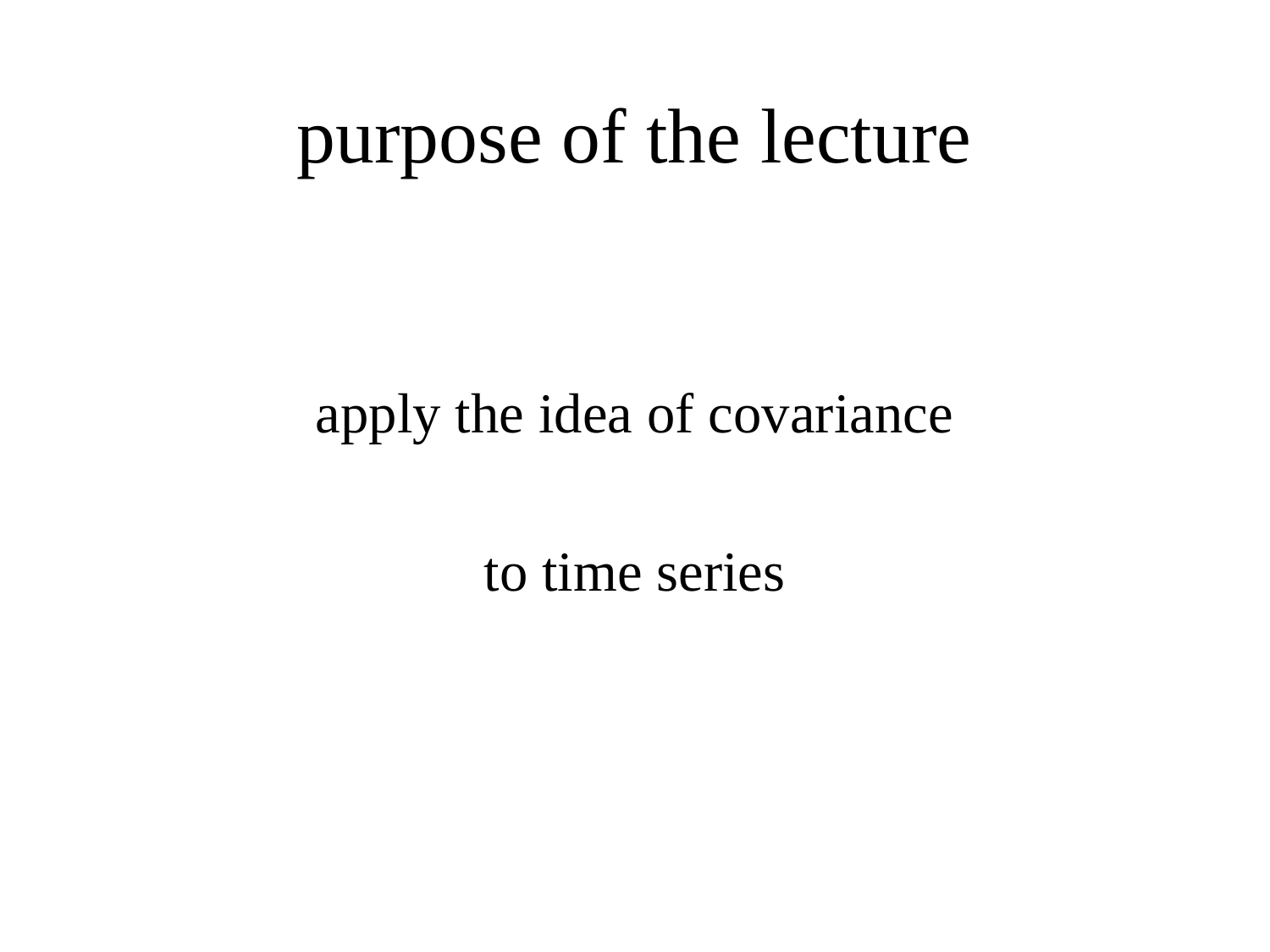

# purpose of the lecture
apply the idea of covariance

to time series